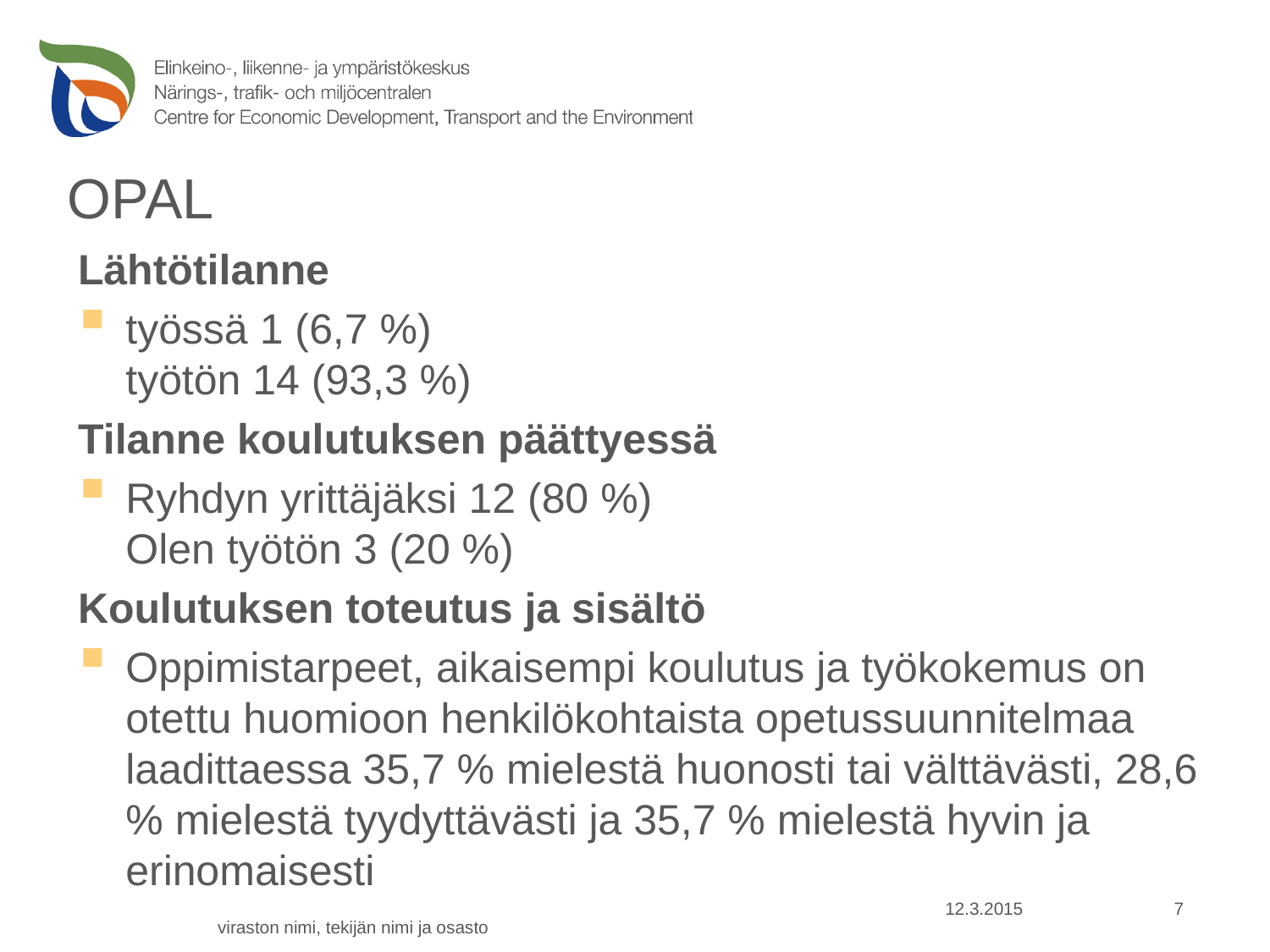

# OPAL
Lähtötilanne
työssä 1 (6,7 %)
työtön 14 (93,3 %)
Tilanne koulutuksen päättyessä
Ryhdyn yrittäjäksi 12 (80 %)
Olen työtön 3 (20 %)
Koulutuksen toteutus ja sisältö
Oppimistarpeet, aikaisempi koulutus ja työkokemus on otettu huomioon henkilökohtaista opetussuunnitelmaa laadittaessa 35,7 % mielestä huonosti tai välttävästi, 28,6 % mielestä tyydyttävästi ja 35,7 % mielestä hyvin ja erinomaisesti
7
12.3.2015
viraston nimi, tekijän nimi ja osasto